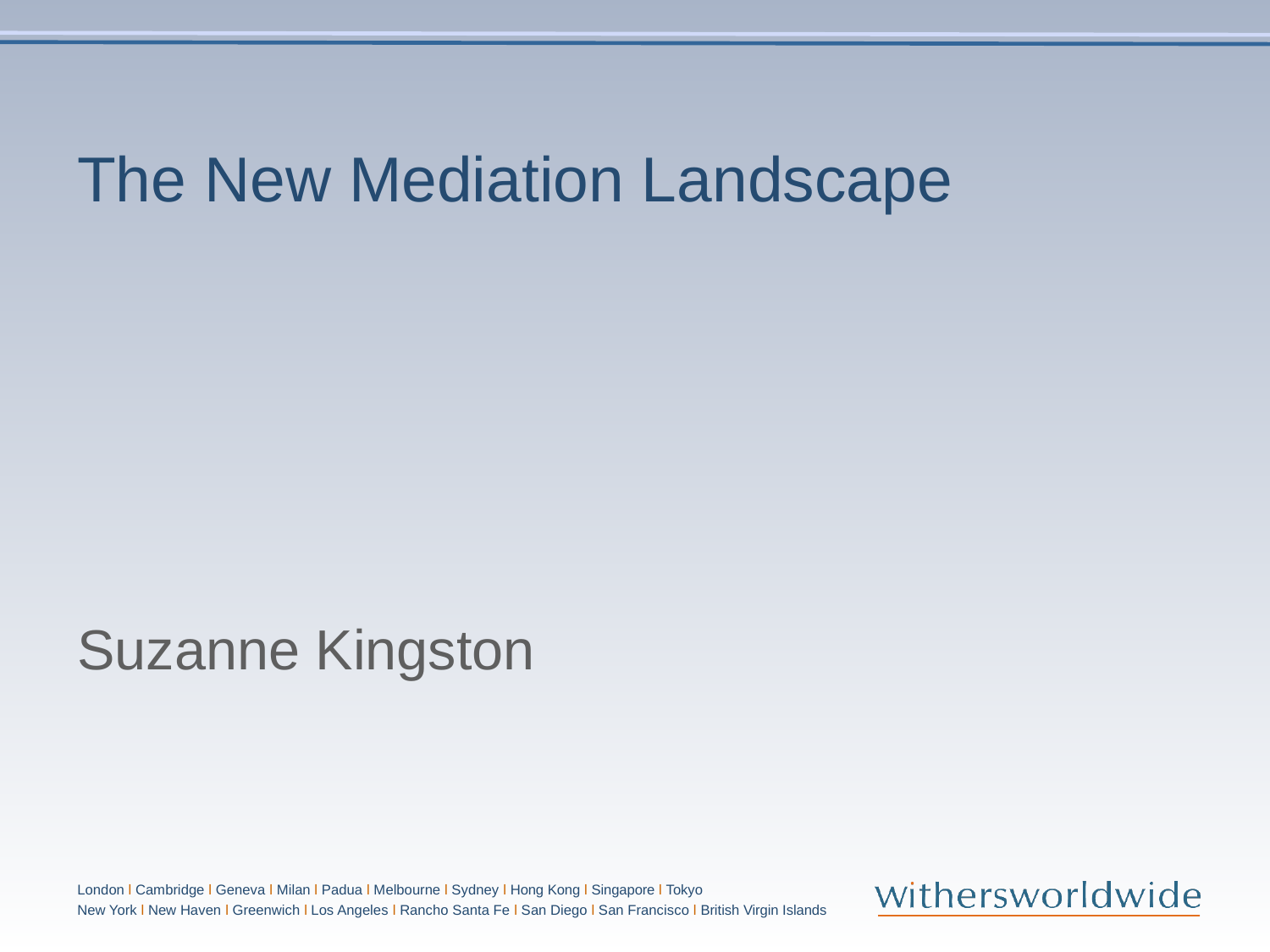

# The New Mediation Landscape
Suzanne Kingston